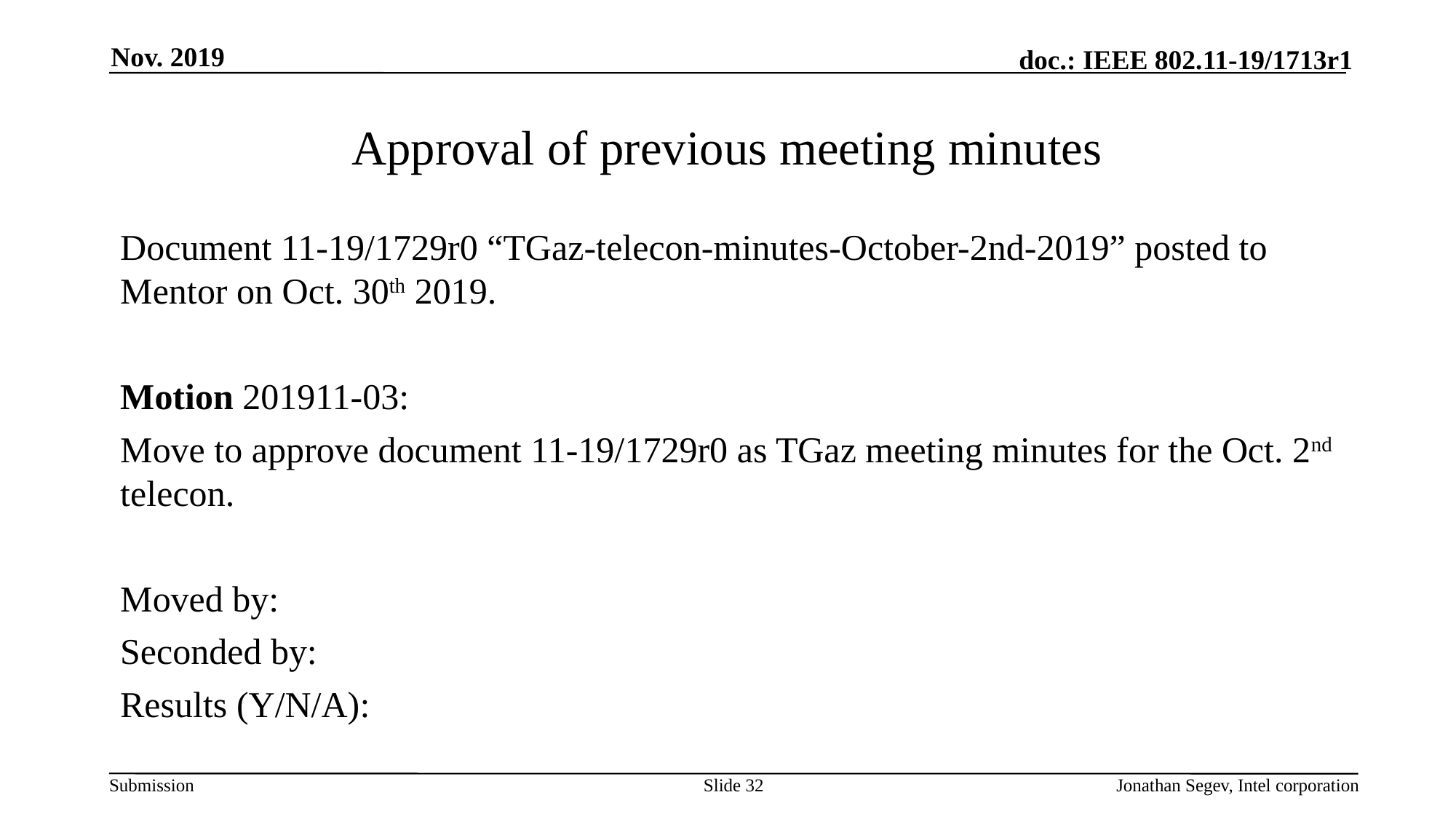

Nov. 2019
# Approval of previous meeting minutes
Document 11-19/1729r0 “TGaz-telecon-minutes-October-2nd-2019” posted to Mentor on Oct. 30th 2019.

Motion 201911-03:
Move to approve document 11-19/1729r0 as TGaz meeting minutes for the Oct. 2nd telecon.

Moved by:
Seconded by:
Results (Y/N/A):
Slide 32
Jonathan Segev, Intel corporation